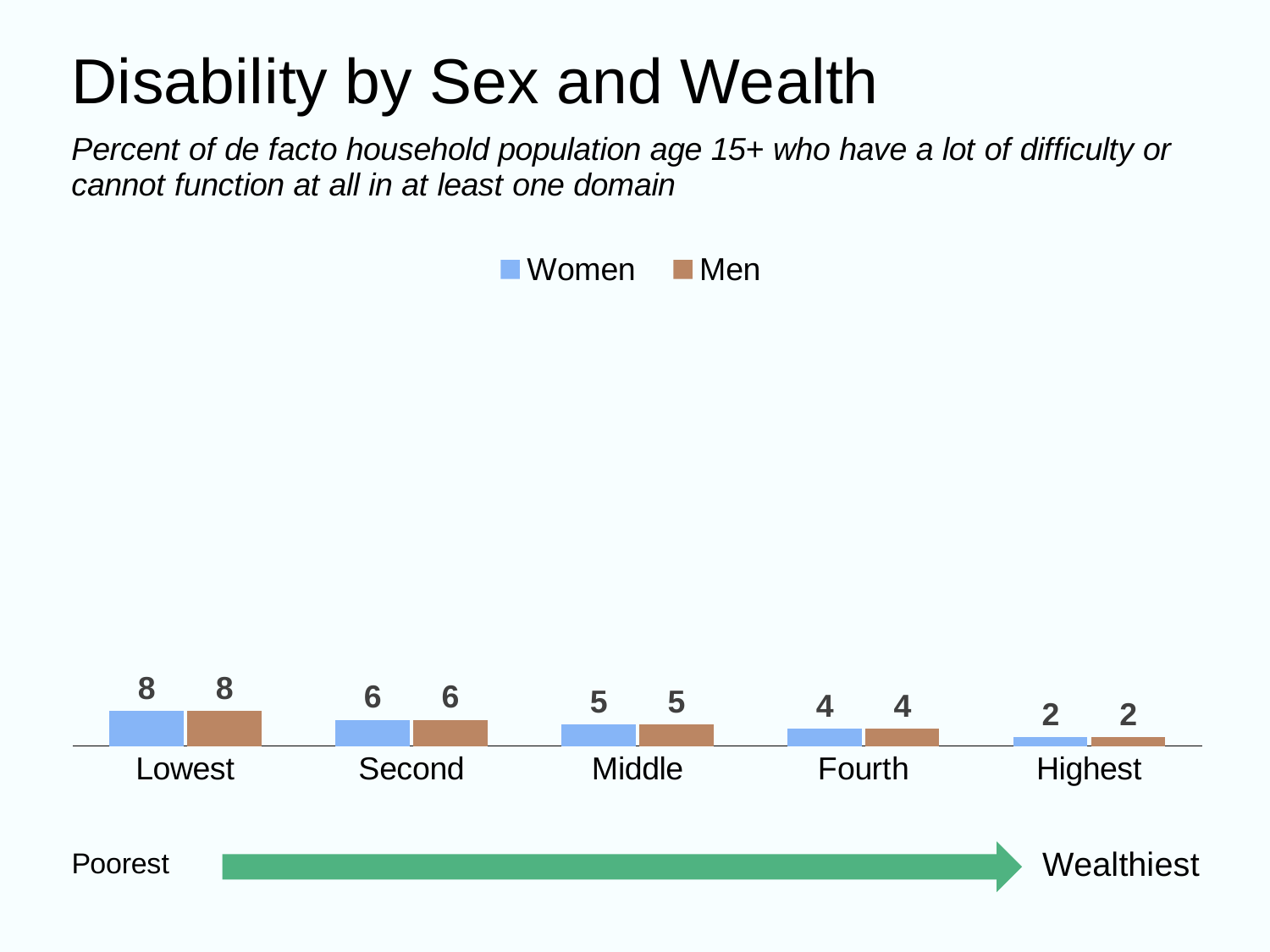

### Chart

| Category | Women | Men |
|---|---|---|
| Lowest | 8.0 | 8.0 |
| Second | 6.0 | 6.0 |
| Middle | 5.0 | 5.0 |
| Fourth | 4.0 | 4.0 |
| Highest | 2.0 | 2.0 |